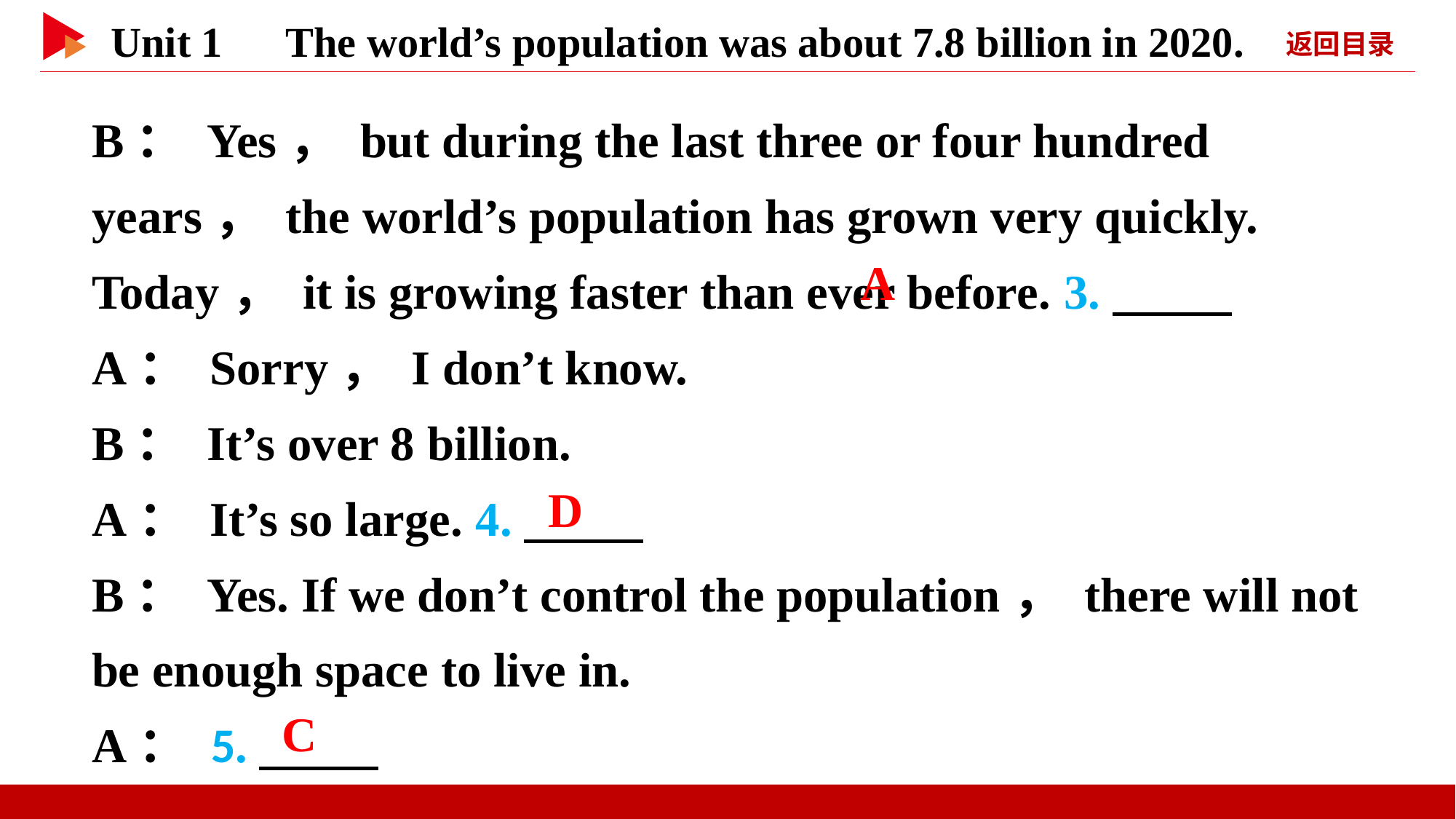

B： Yes， but during the last three or four hundred years， the world’s population has grown very quickly. Today， it is growing faster than ever before. 3.
A： Sorry， I don’t know.
B： It’s over 8 billion.
A： It’s so large. 4.
B： Yes. If we don’t control the population， there will not be enough space to live in.
A： 5.
　A
　D
　C